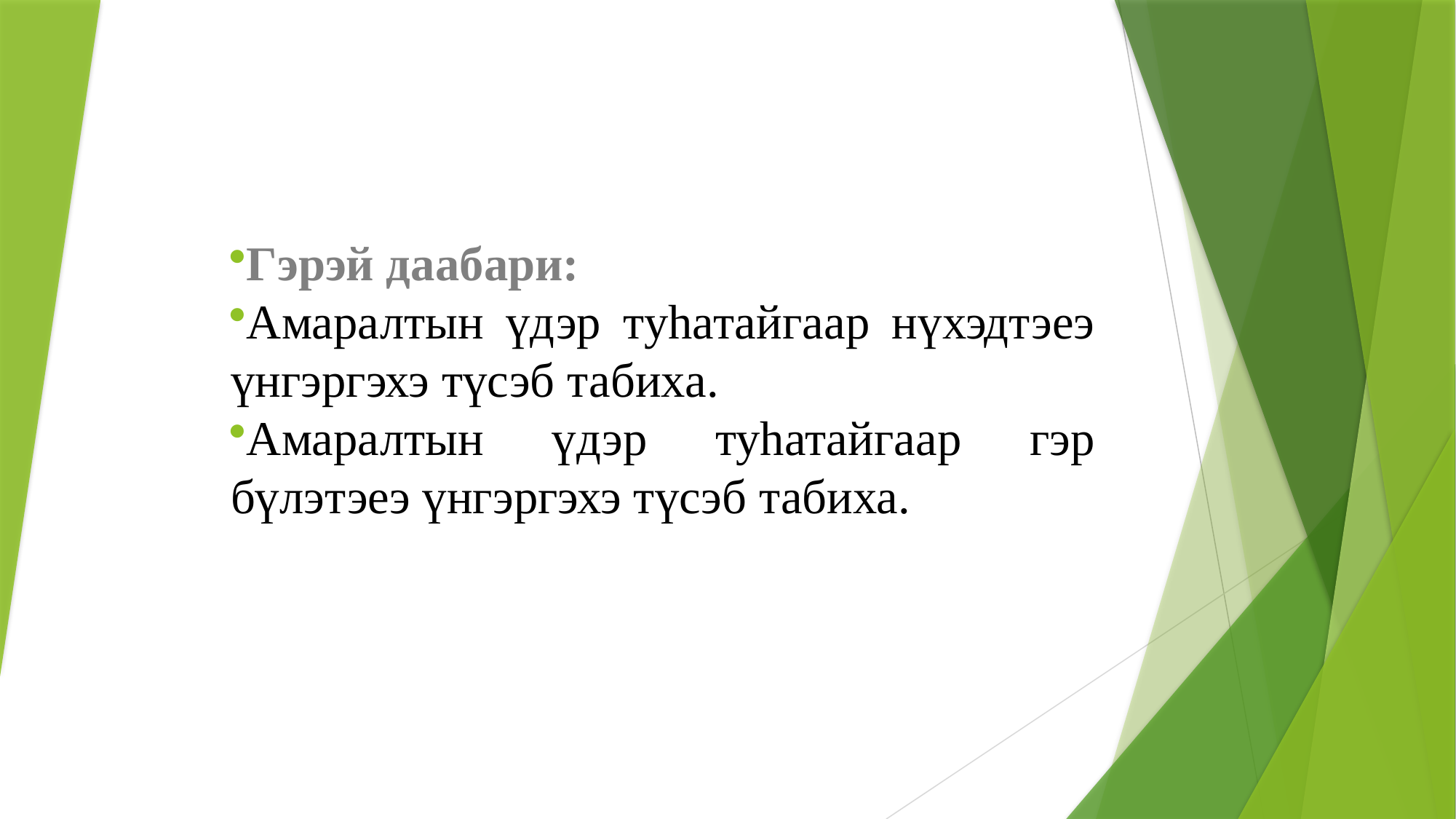

Гэрэй даабари:
Амаралтын үдэр туhатайгаар нүхэдтэеэ үнгэргэхэ түсэб табиха.
Амаралтын үдэр туhатайгаар гэр бүлэтэеэ үнгэргэхэ түсэб табиха.